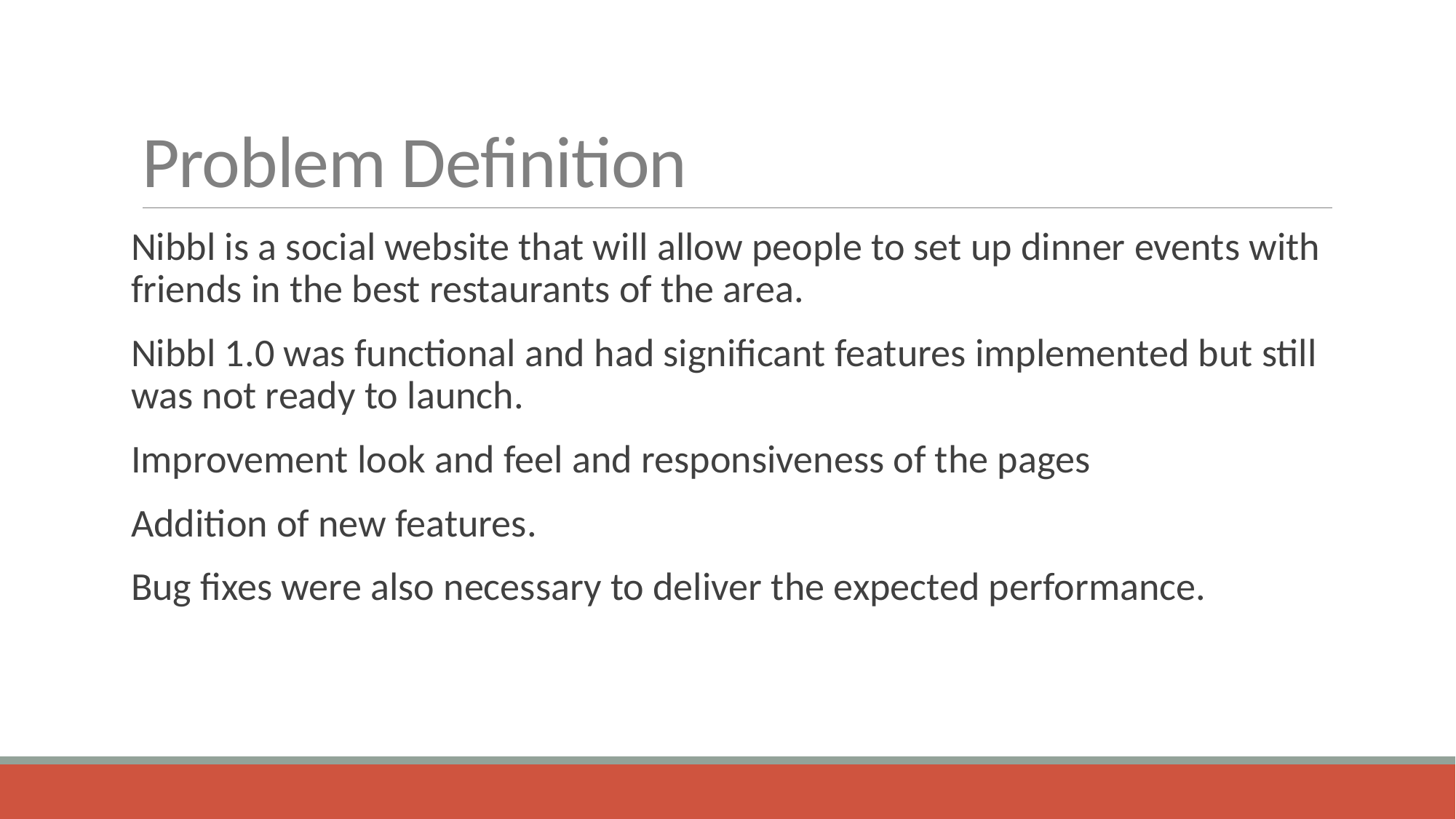

# Problem Definition
Nibbl is a social website that will allow people to set up dinner events with friends in the best restaurants of the area.
Nibbl 1.0 was functional and had significant features implemented but still was not ready to launch.
Improvement look and feel and responsiveness of the pages
Addition of new features.
Bug fixes were also necessary to deliver the expected performance.